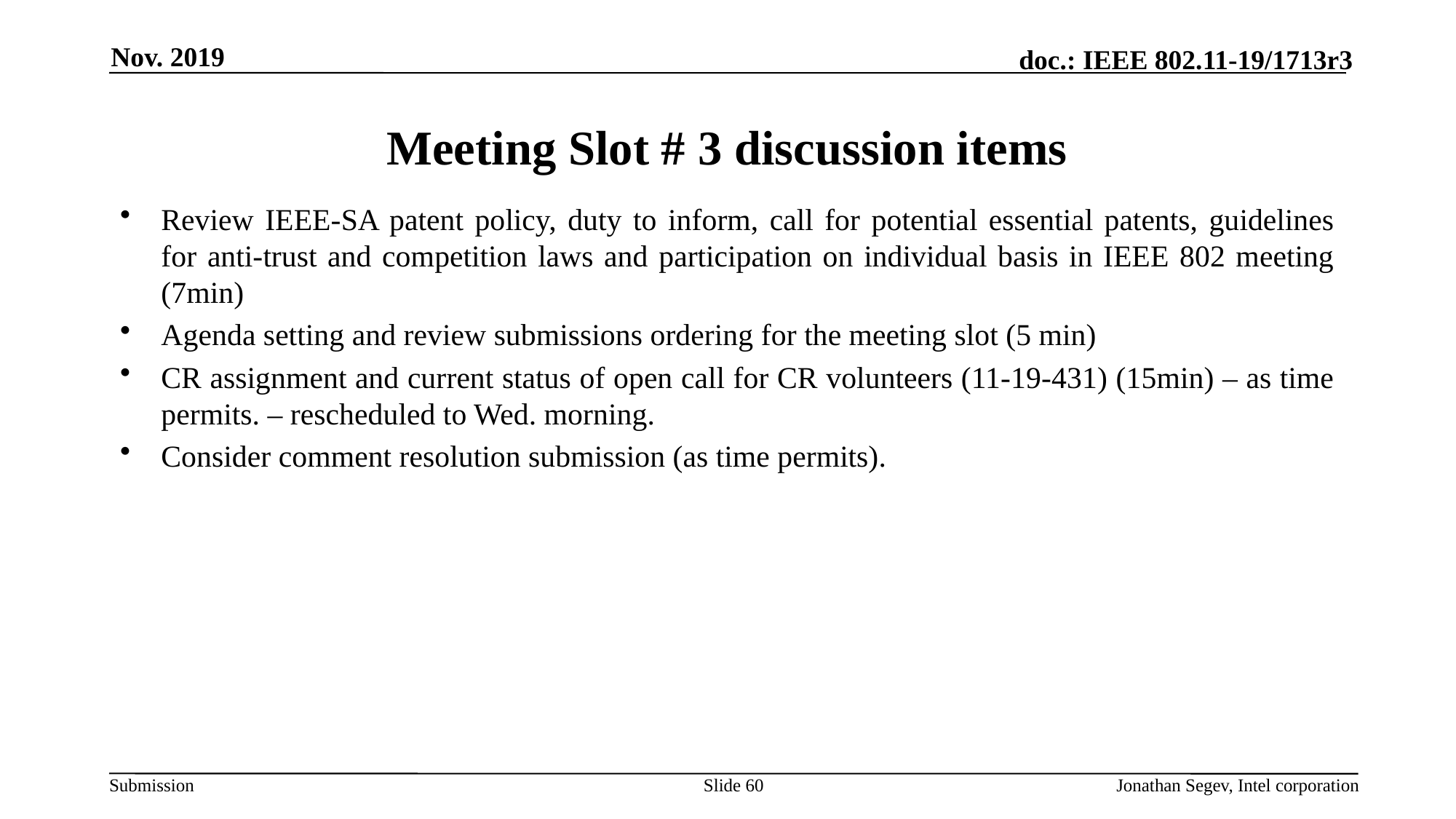

Nov. 2019
# Meeting Slot # 3 discussion items
Review IEEE-SA patent policy, duty to inform, call for potential essential patents, guidelines for anti-trust and competition laws and participation on individual basis in IEEE 802 meeting (7min)
Agenda setting and review submissions ordering for the meeting slot (5 min)
CR assignment and current status of open call for CR volunteers (11-19-431) (15min) – as time permits. – rescheduled to Wed. morning.
Consider comment resolution submission (as time permits).

Slide 60
Jonathan Segev, Intel corporation